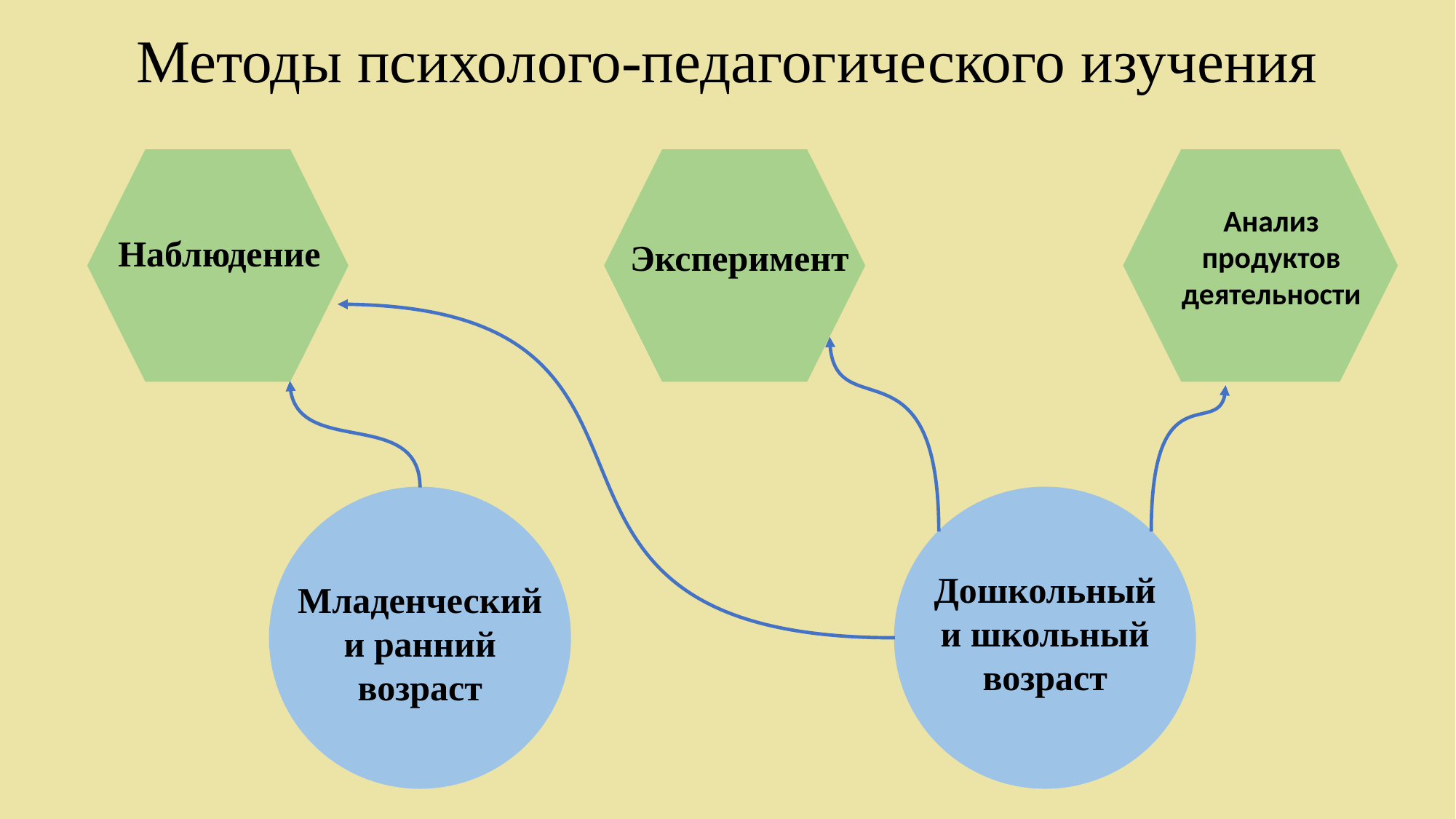

# Методы психолого-педагогического изучения

Анализ продуктов деятельности

Наблюдение
Эксперимент

Дошкольный и школьный возраст

Младенческий и ранний возраст